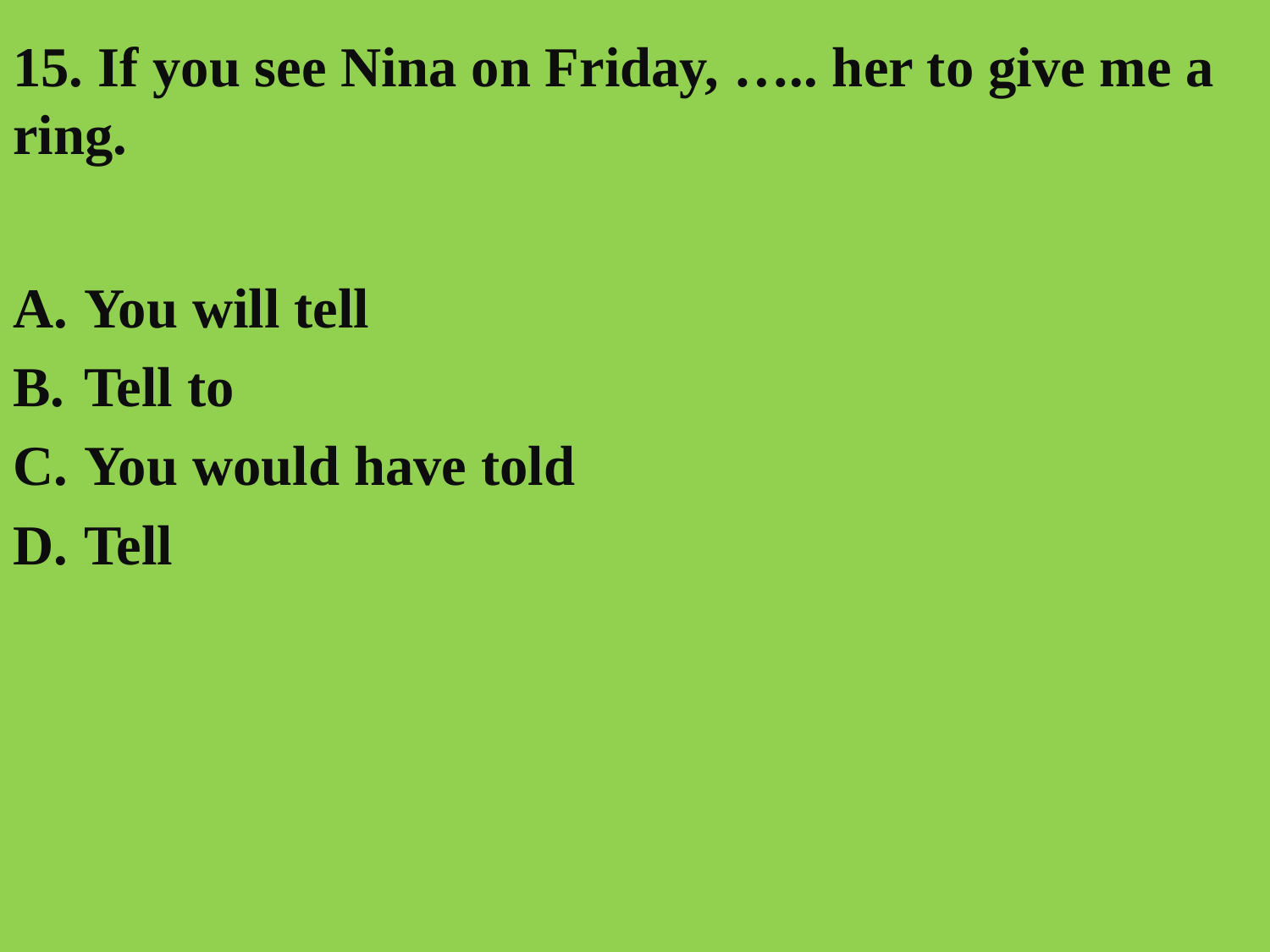

# 15. If you see Nina on Friday, ….. her to give me a ring.

You will tell
Tell to
You would have told
Tell